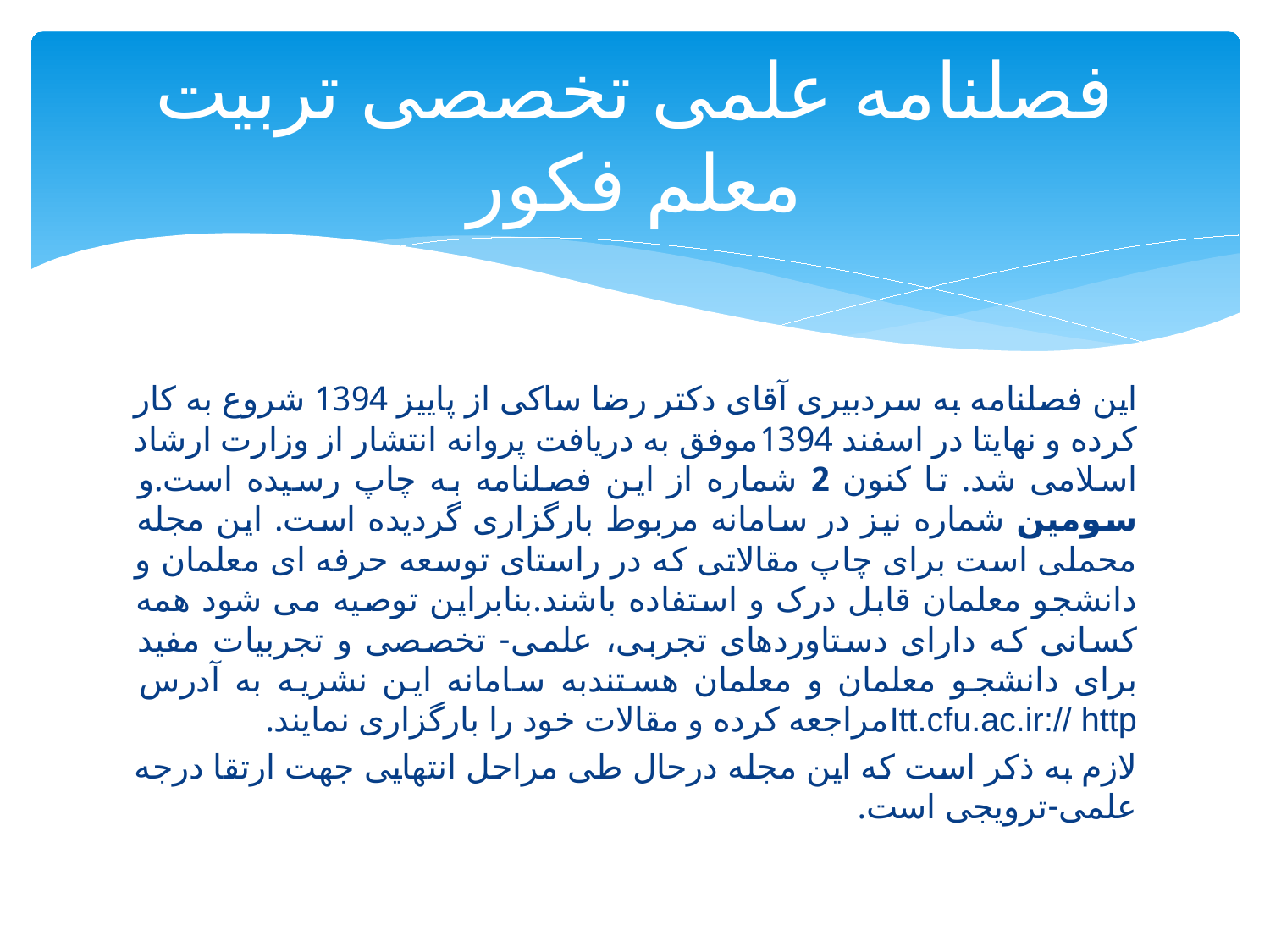

# فصلنامه علمی تخصصی تربیت معلم فکور
این فصلنامه به سردبیری آقای دکتر رضا ساکی از پاییز 1394 شروع به کار کرده و نهایتا در اسفند 1394موفق به دریافت پروانه انتشار از وزارت ارشاد اسلامی شد. تا کنون 2 شماره از این فصلنامه به چاپ رسیده است.و سومین شماره نیز در سامانه مربوط بارگزاری گردیده است. این مجله محملی است برای چاپ مقالاتی که در راستای توسعه حرفه ای معلمان و دانشجو معلمان قابل درک و استفاده باشند.بنابراین توصیه می شود همه کسانی که دارای دستاوردهای تجربی، علمی- تخصصی و تجربیات مفید برای دانشجو معلمان و معلمان هستندبه سامانه این نشریه به آدرس Itt.cfu.ac.ir:// httpمراجعه کرده و مقالات خود را بارگزاری نمایند.
لازم به ذکر است که این مجله درحال طی مراحل انتهایی جهت ارتقا درجه علمی-ترویجی است.